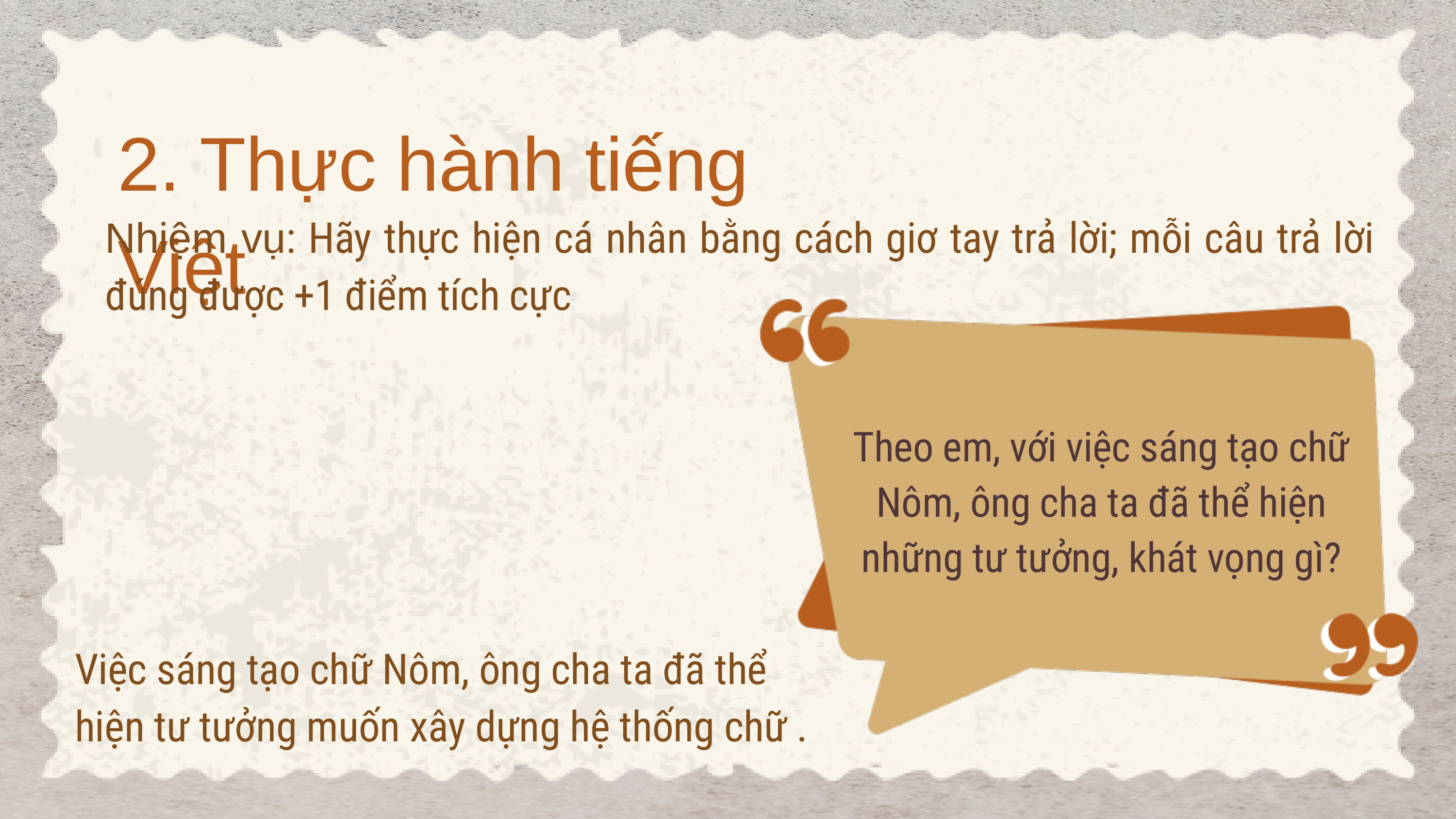

2. Thực hành tiếng Việt
Nhiệm vụ: Hãy thực hiện cá nhân bằng cách giơ tay trả lời; mỗi câu trả lời đúng được +1 điểm tích cực

Theo em, với việc sáng tạo chữ Nôm, ông cha ta đã thể hiện những tư tưởng, khát vọng gì?
Việc sáng tạo chữ Nôm, ông cha ta đã thể hiện tư tưởng muốn xây dựng hệ thống chữ .